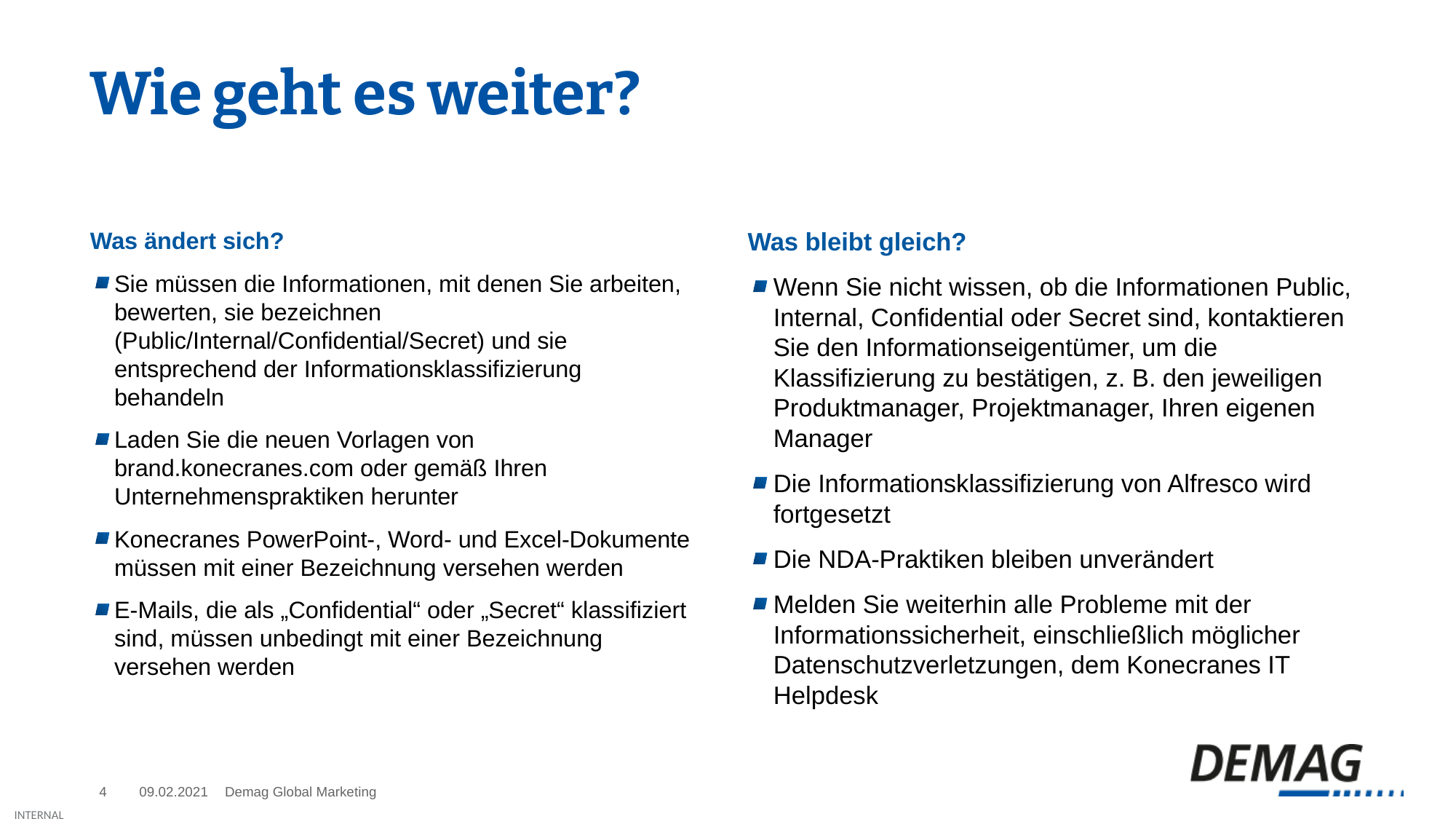

# Wie geht es weiter?
Was ändert sich?
Sie müssen die Informationen, mit denen Sie arbeiten, bewerten, sie bezeichnen (Public/Internal/Confidential/Secret) und sie entsprechend der Informationsklassifizierung behandeln
Laden Sie die neuen Vorlagen von brand.konecranes.com oder gemäß Ihren Unternehmenspraktiken herunter
Konecranes PowerPoint-, Word- und Excel-Dokumente müssen mit einer Bezeichnung versehen werden
E-Mails, die als „Confidential“ oder „Secret“ klassifiziert sind, müssen unbedingt mit einer Bezeichnung versehen werden

Was bleibt gleich?
Wenn Sie nicht wissen, ob die Informationen Public, Internal, Confidential oder Secret sind, kontaktieren Sie den Informationseigentümer, um die Klassifizierung zu bestätigen, z. B. den jeweiligen Produktmanager, Projektmanager, Ihren eigenen Manager
Die Informationsklassifizierung von Alfresco wird fortgesetzt
Die NDA-Praktiken bleiben unverändert
Melden Sie weiterhin alle Probleme mit der Informationssicherheit, einschließlich möglicher Datenschutzverletzungen, dem Konecranes IT Helpdesk

4
09.02.2021
Demag Global Marketing